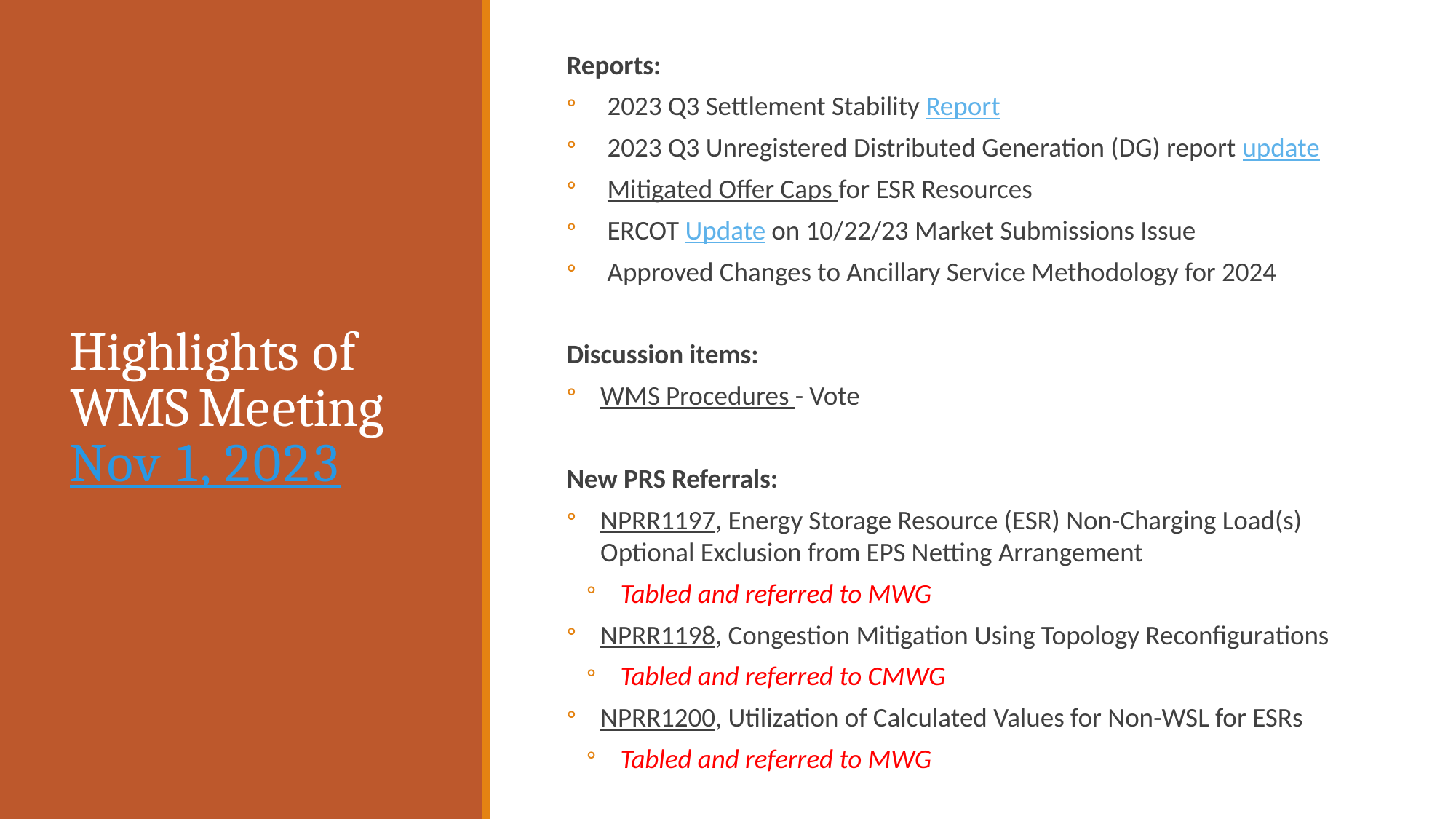

Reports:
2023 Q3 Settlement Stability Report
2023 Q3 Unregistered Distributed Generation (DG) report update
Mitigated Offer Caps for ESR Resources
ERCOT Update on 10/22/23 Market Submissions Issue
Approved Changes to Ancillary Service Methodology for 2024

Discussion items:
WMS Procedures - Vote

New PRS Referrals:
NPRR1197, Energy Storage Resource (ESR) Non-Charging Load(s) Optional Exclusion from EPS Netting Arrangement
Tabled and referred to MWG
NPRR1198, Congestion Mitigation Using Topology Reconfigurations
Tabled and referred to CMWG
NPRR1200, Utilization of Calculated Values for Non-WSL for ESRs
Tabled and referred to MWG
# Highlights of WMS Meeting  Nov 1, 2023